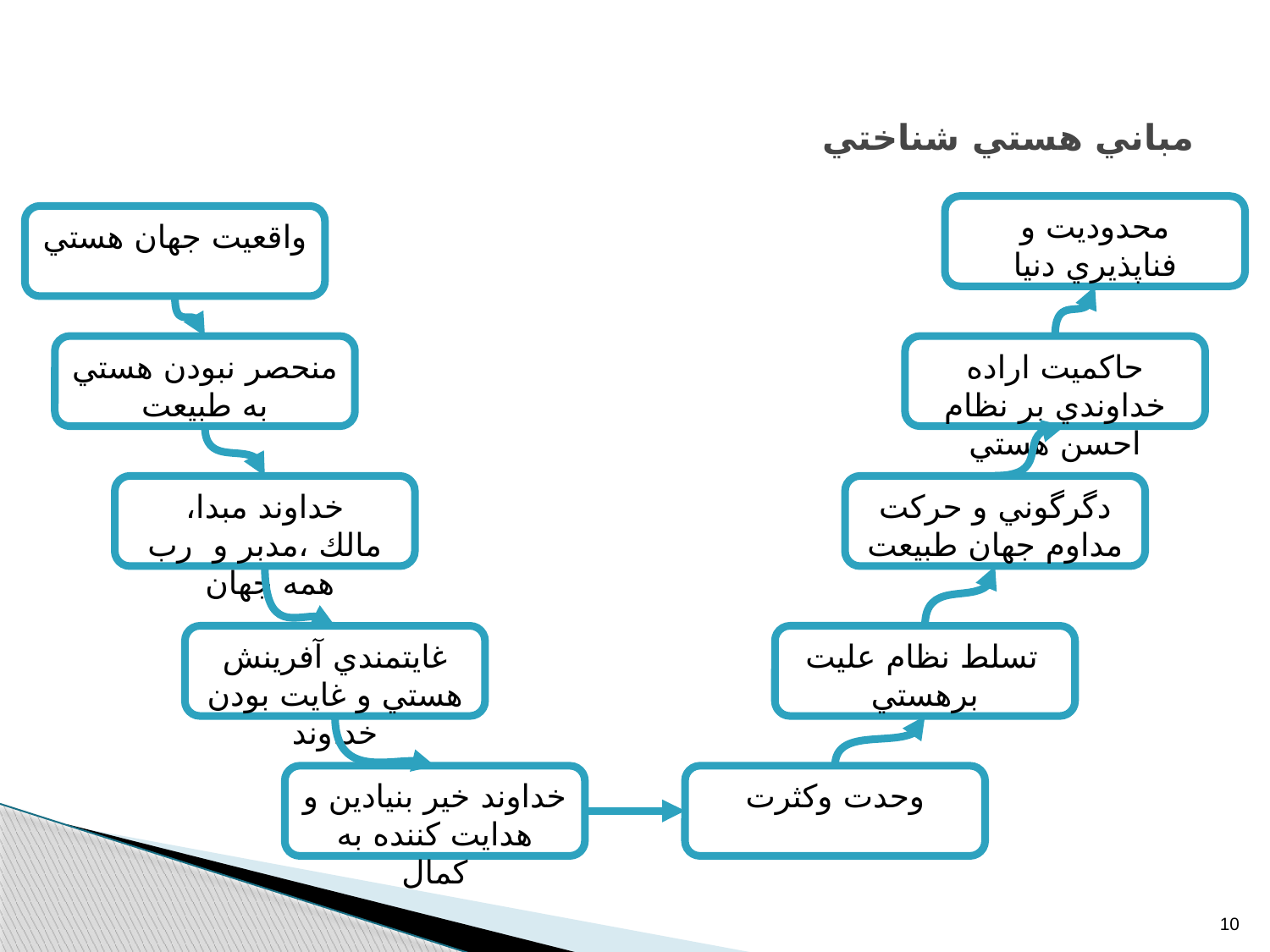

# مباني هستي شناختي
محدوديت و فناپذيري دنيا

واقعيت جهان هستي

منحصر نبودن هستي به طبيعت
حاکميت اراده خداوندي بر نظام احسن هستي
خداوند مبدا، مالك ،مدبر و  رب همه جهان
دگرگوني و حرکت مداوم جهان طبيعت
غايتمندي آفرينش هستي و غايت بودن خداوند
 تسلط نظام عليت برهستي
خداوند خير بنيادين و هدايت کننده به کمال
وحدت وکثرت
10